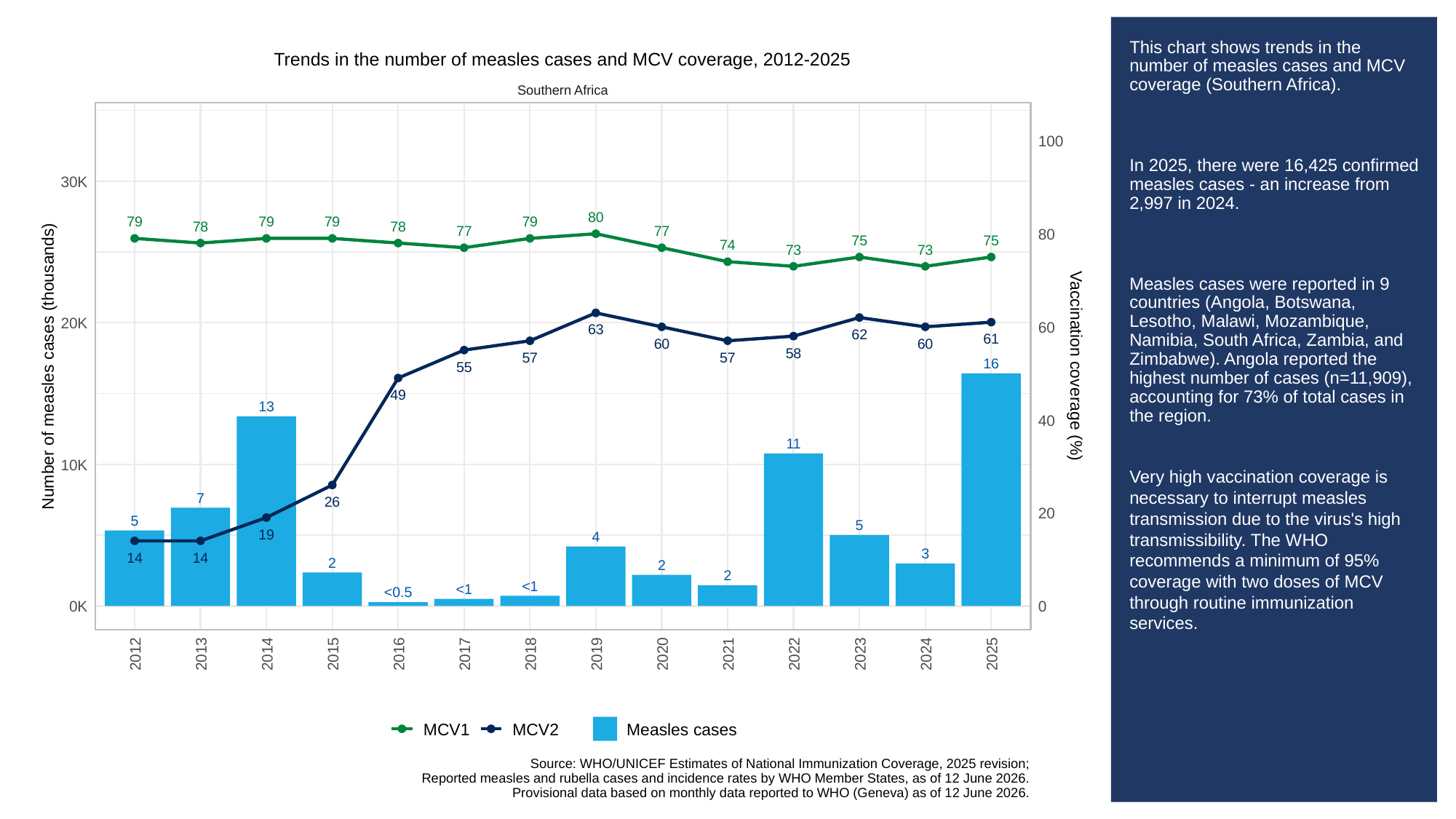

# This chart shows trends in the number of measles cases and MCV coverage (Southern Africa).

In 2025, there were 16,425 confirmed measles cases - an increase from 2,997 in 2024.

Measles cases were reported in 9 countries (Angola, Botswana, Lesotho, Malawi, Mozambique, Namibia, South Africa, Zambia, and Zimbabwe). Angola reported the highest number of cases (n=11,909), accounting for 73% of total cases in the region.

Very high vaccination coverage is necessary to interrupt measles transmission due to the virus's high transmissibility. The WHO recommends a minimum of 95% coverage with two doses of MCV through routine immunization services.

Trends in the number of measles cases and MCV coverage, 2012-2025
Southern Africa

100
30K

80
79
79
79
79
78
78
77
77
80

75
75

74

73
73

20K

60

63
62

61

60
60

58
57
57
16
Number of measles cases (thousands)
Vaccination coverage (%)
55

49

13
40

11

10K

7
26
20

5
5
19

4

3
14
14
2
2

2

<1
<1

<0.5

0K
0

2012
2013
2014
2015
2016
2017
2018
2019
2020
2021
2022
2023
2024
2025

MCV1
MCV2
Measles cases

Source: WHO/UNICEF Estimates of National Immunization Coverage, 2025 revision;
Reported measles and rubella cases and incidence rates by WHO Member States, as of 12 June 2026.
Provisional data based on monthly data reported to WHO (Geneva) as of 12 June 2026.